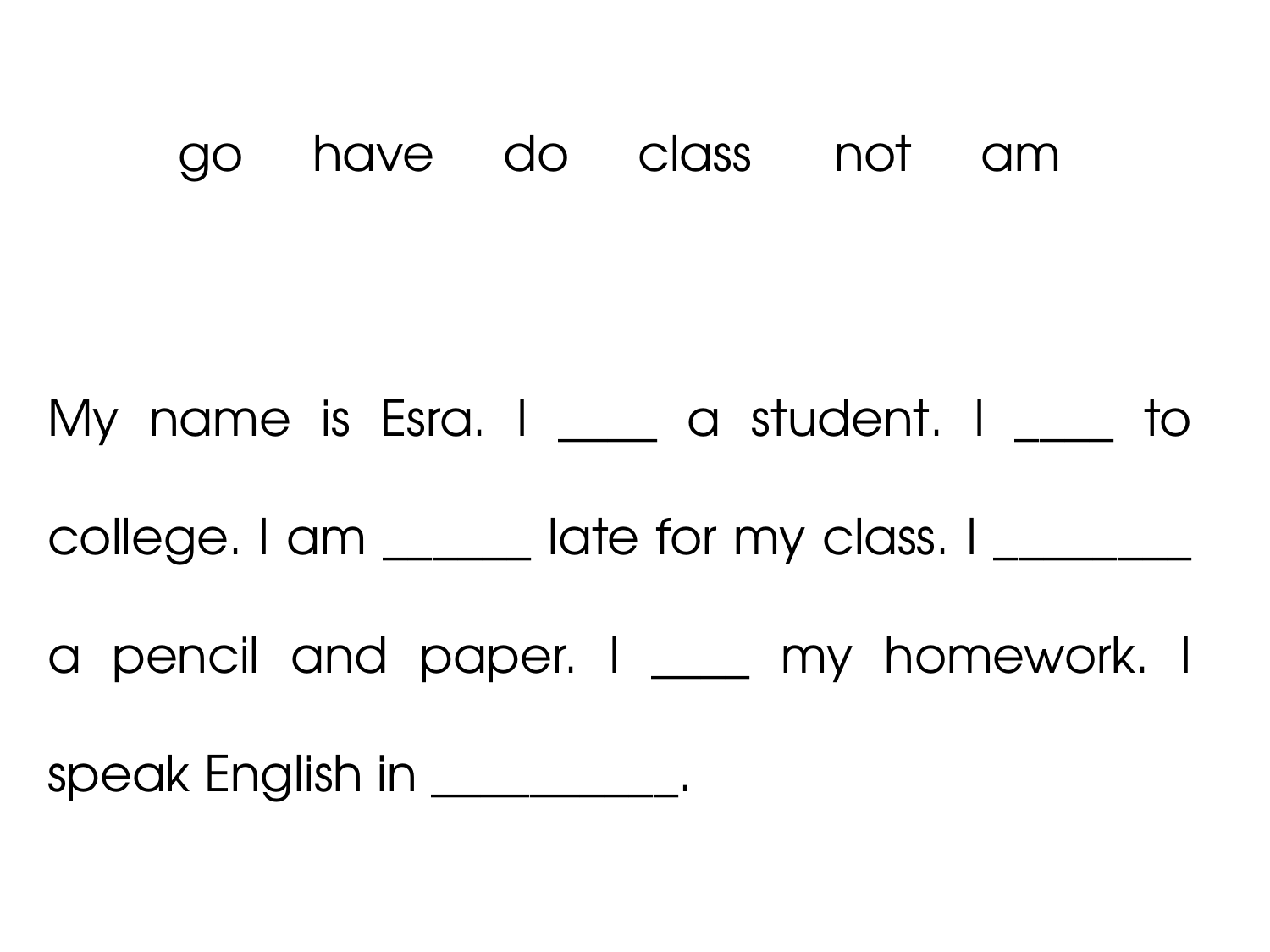

go     have     do     class      not     am

My name is Esra. I ____ a student. I ____ to college. I am ______ late for my class. I ________ a pencil and paper. I ____ my homework. I speak English in __________.